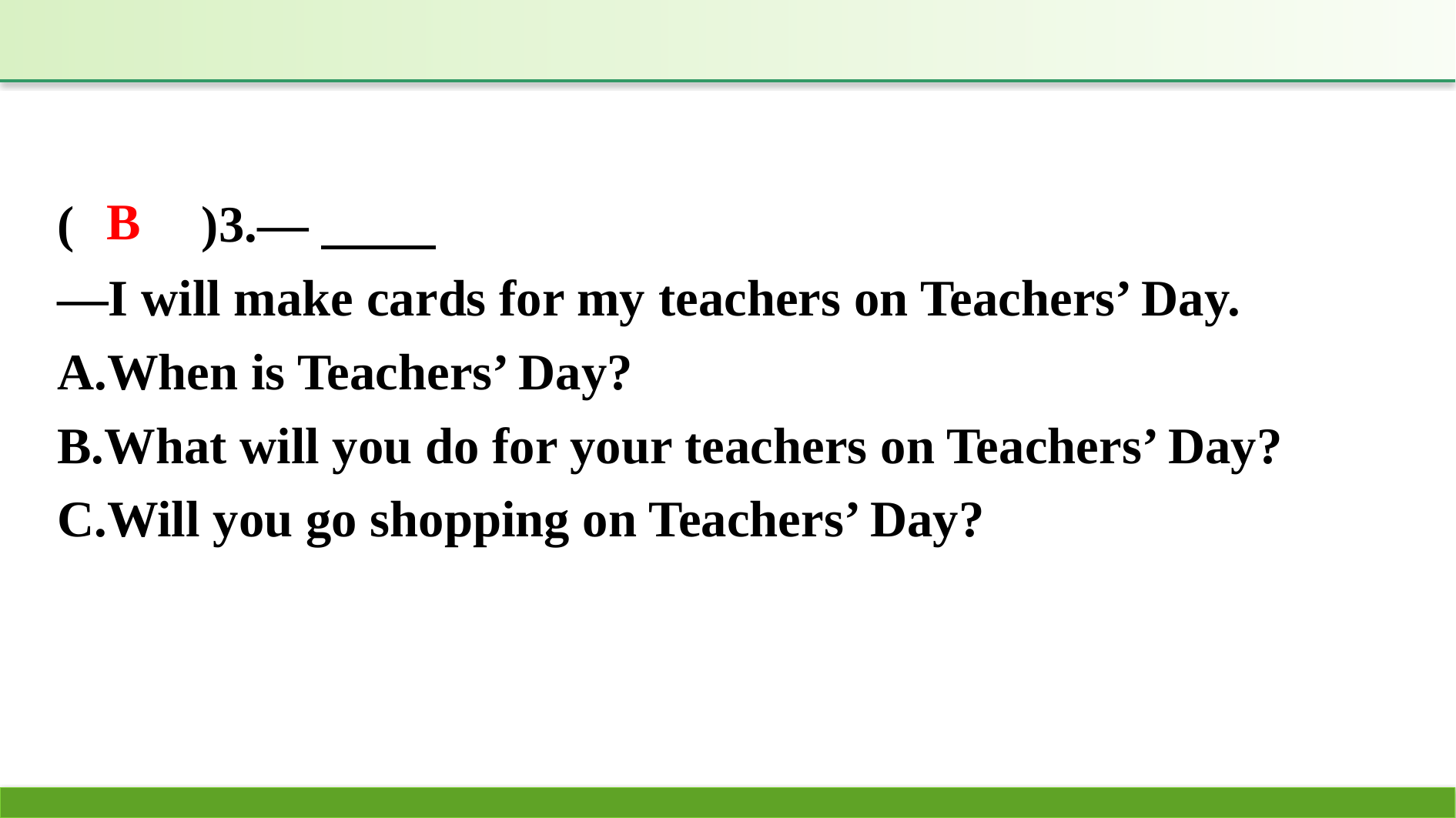

(　　)3.—
—I will make cards for my teachers on Teachers’ Day.
A.When is Teachers’ Day?
B.What will you do for your teachers on Teachers’ Day?
C.Will you go shopping on Teachers’ Day?
B